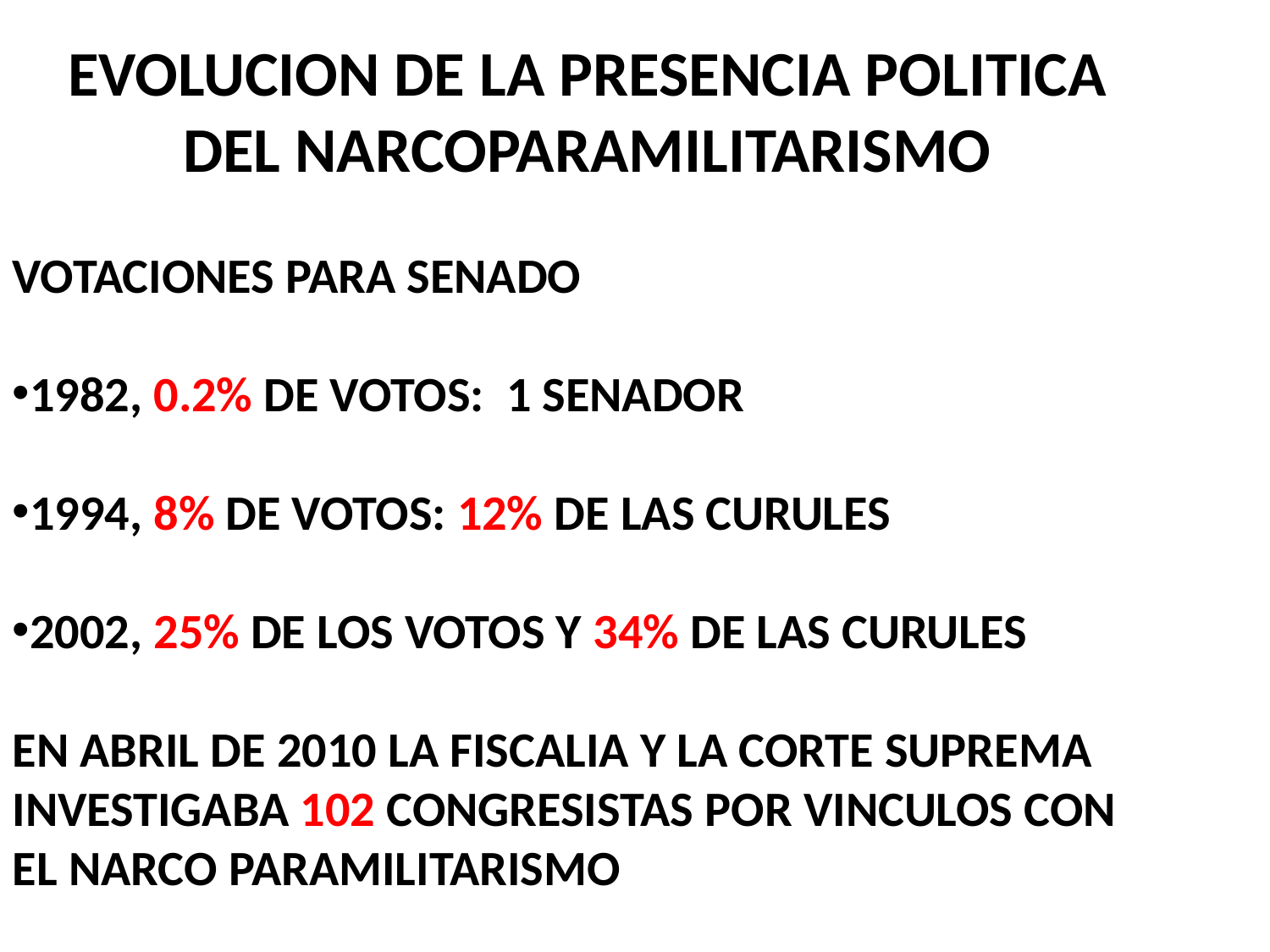

EVOLUCION DE LA PRESENCIA POLITICA DEL NARCOPARAMILITARISMO

VOTACIONES PARA SENADO

1982, 0.2% DE VOTOS:  1 SENADOR

1994, 8% DE VOTOS: 12% DE LAS CURULES

2002, 25% DE LOS VOTOS Y 34% DE LAS CURULES

EN ABRIL DE 2010 LA FISCALIA Y LA CORTE SUPREMA  INVESTIGABA 102 CONGRESISTAS POR VINCULOS CON EL NARCO PARAMILITARISMO